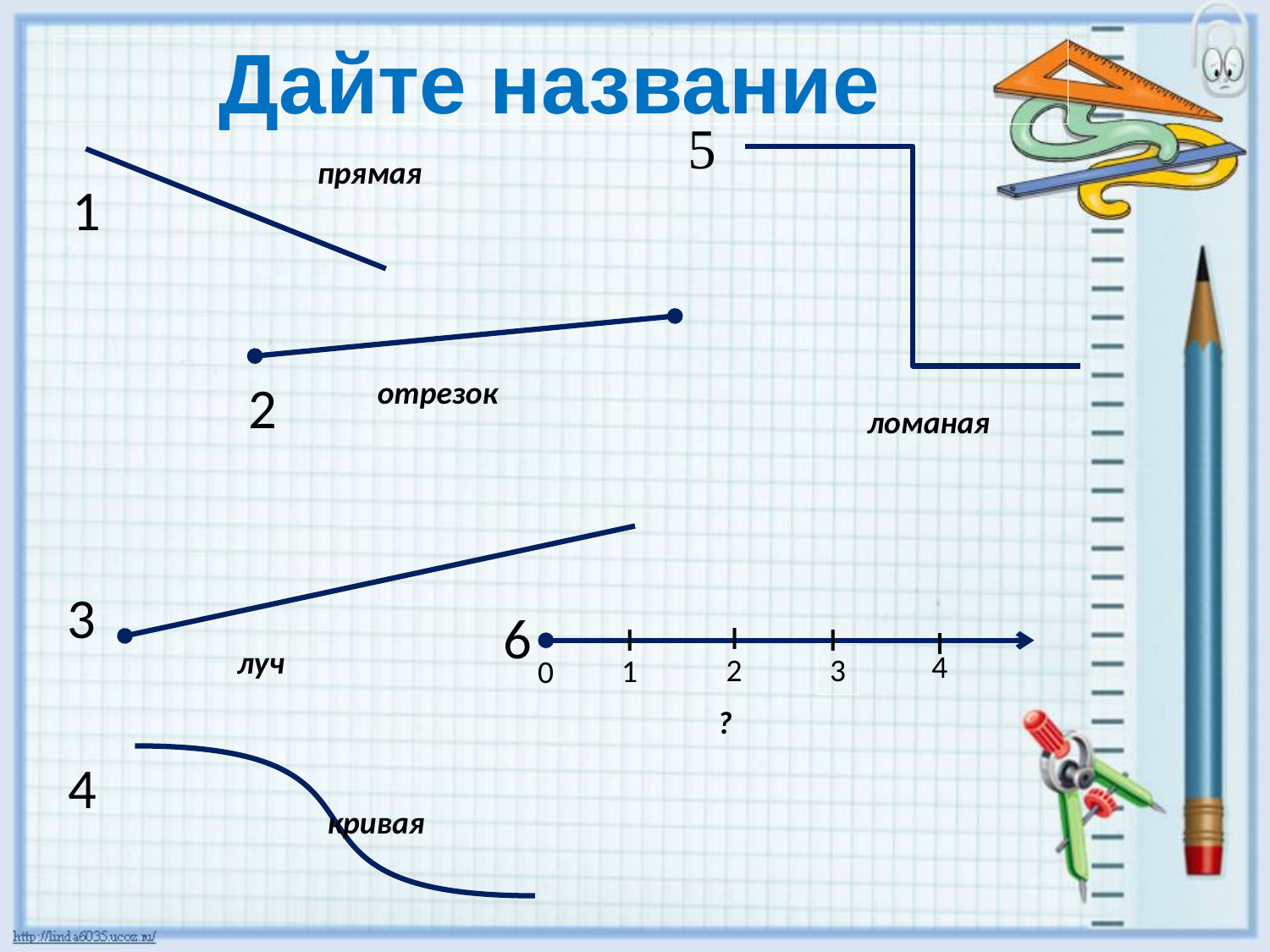

# Дайте название
5
прямая
1
2
отрезок
ломаная
3
6
_
_
_
_
4
2
3
1
0
луч
?
4
кривая